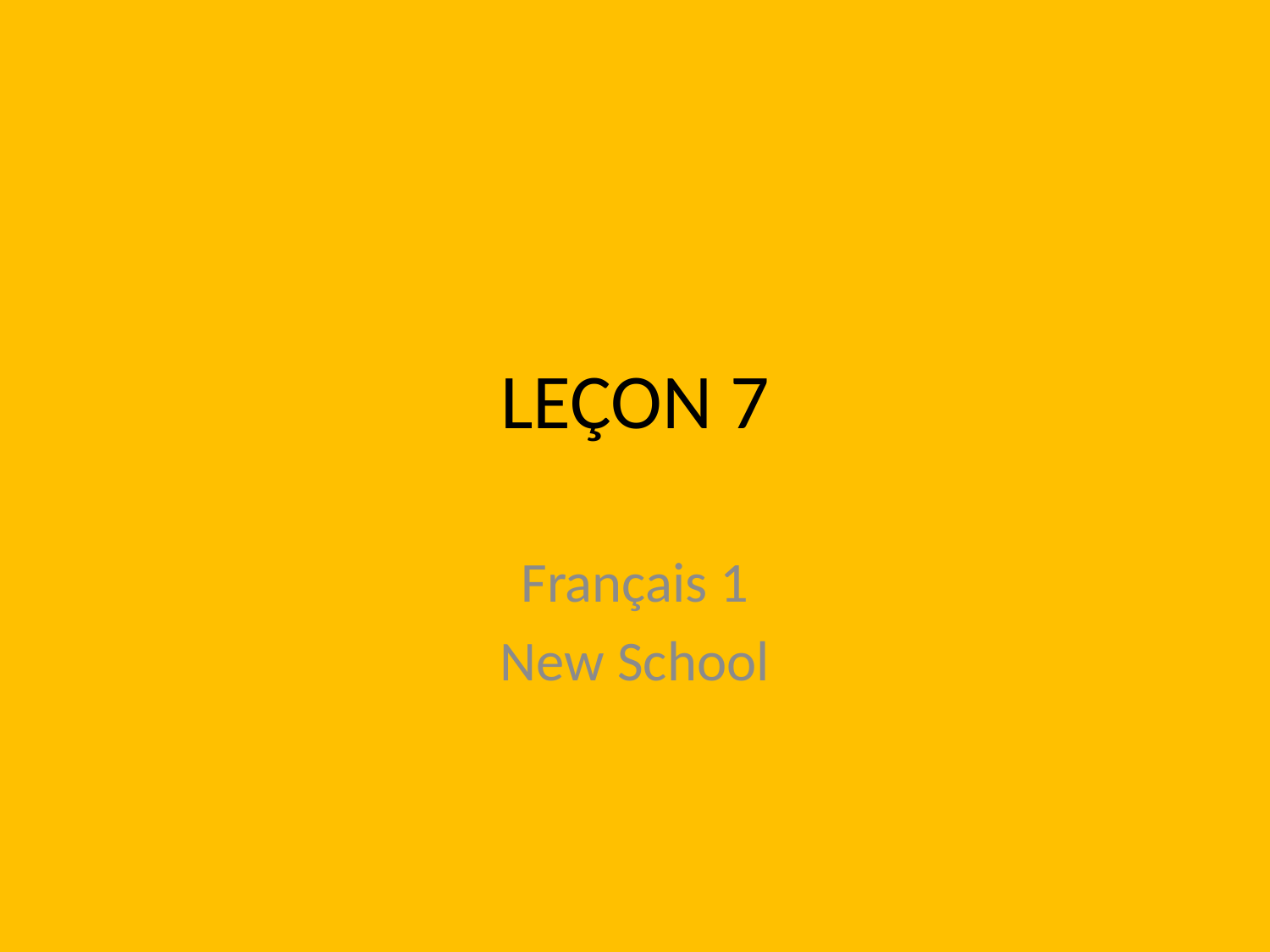

# LEÇON 7
Français 1
New School